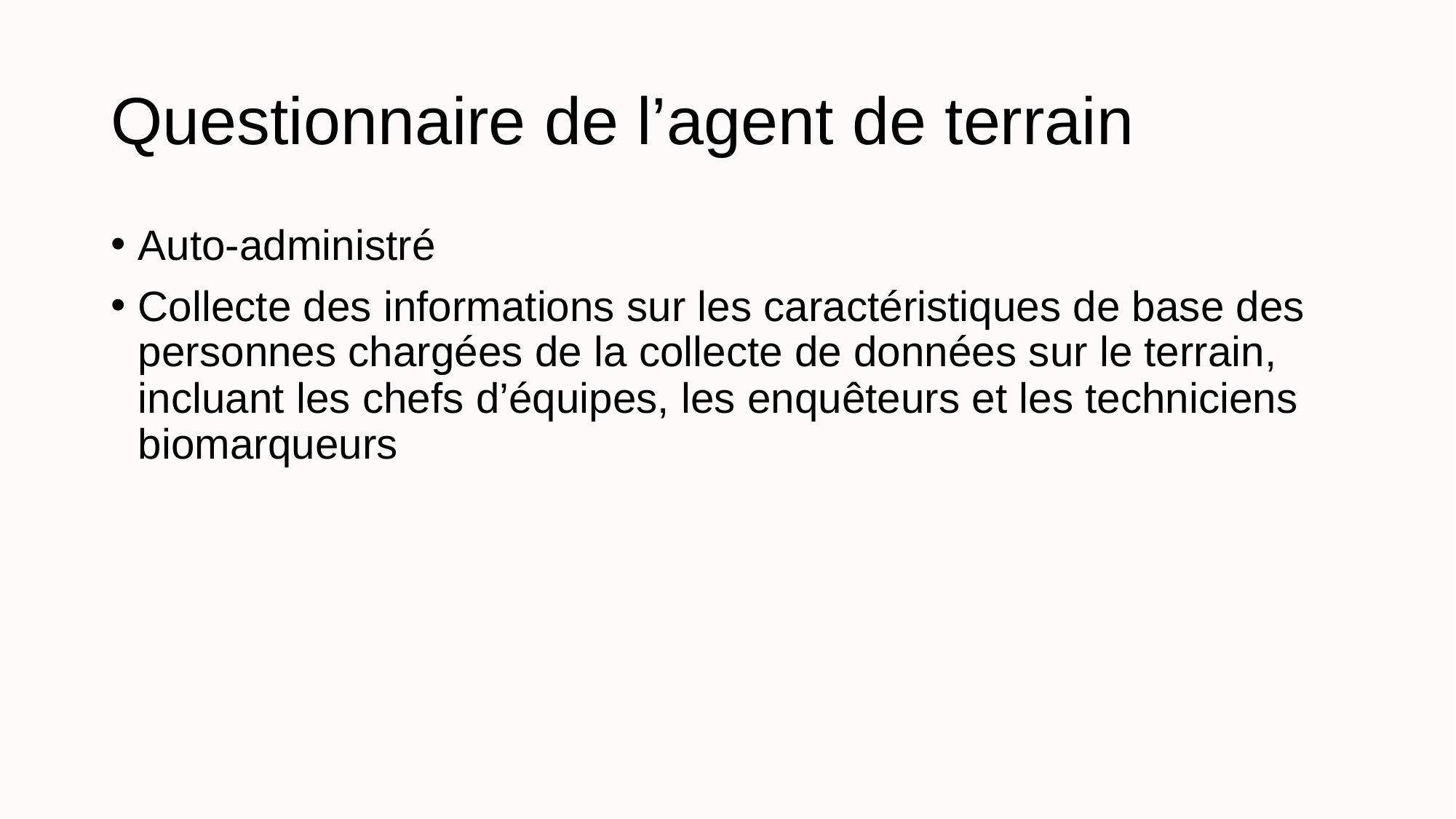

# Questionnaire de l’agent de terrain
Auto-administré
Collecte des informations sur les caractéristiques de base des personnes chargées de la collecte de données sur le terrain, incluant les chefs d’équipes, les enquêteurs et les techniciens biomarqueurs